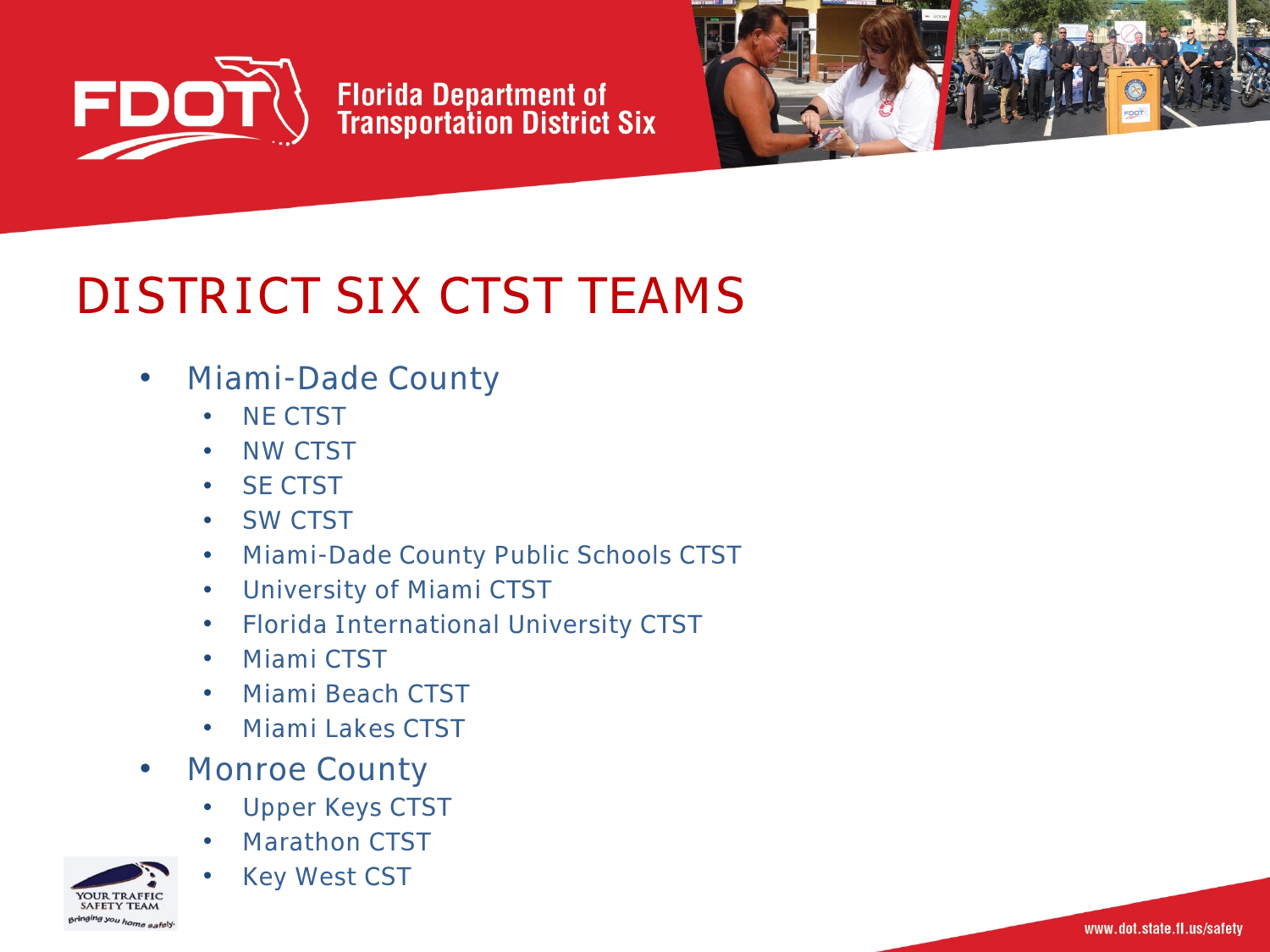

# DISTRICT SIX CTST TEAMS
Miami-Dade County
NE CTST
NW CTST
SE CTST
SW CTST
Miami-Dade County Public Schools CTST
University of Miami CTST
Florida International University CTST
Miami CTST
Miami Beach CTST
Miami Lakes CTST
Monroe County
Upper Keys CTST
Marathon CTST
Key West CST